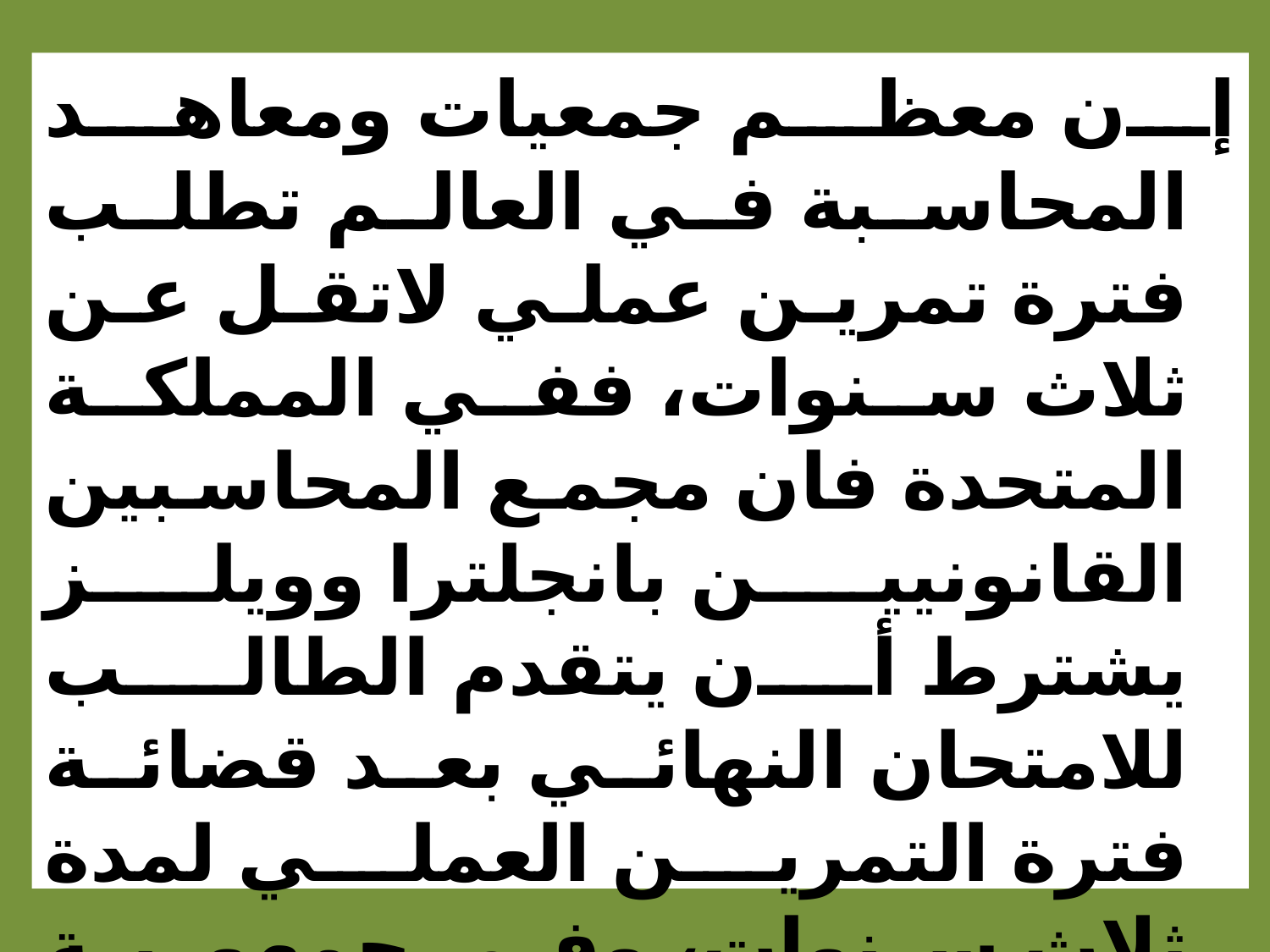

إن معظم جمعيات ومعاهد المحاسبة في العالم تطلب فترة تمرين عملي لاتقل عن ثلاث سنوات، ففي المملكة المتحدة فان مجمع المحاسبين القانونيين بانجلترا وويلز يشترط أن يتقدم الطالب للامتحان النهائي بعد قضائة فترة التمرين العملي لمدة ثلاث سنوات، وفي جمهورية مصر العربية فان المادة الثامنة من القانون (133) لسنة 1951م تشترط لنقل